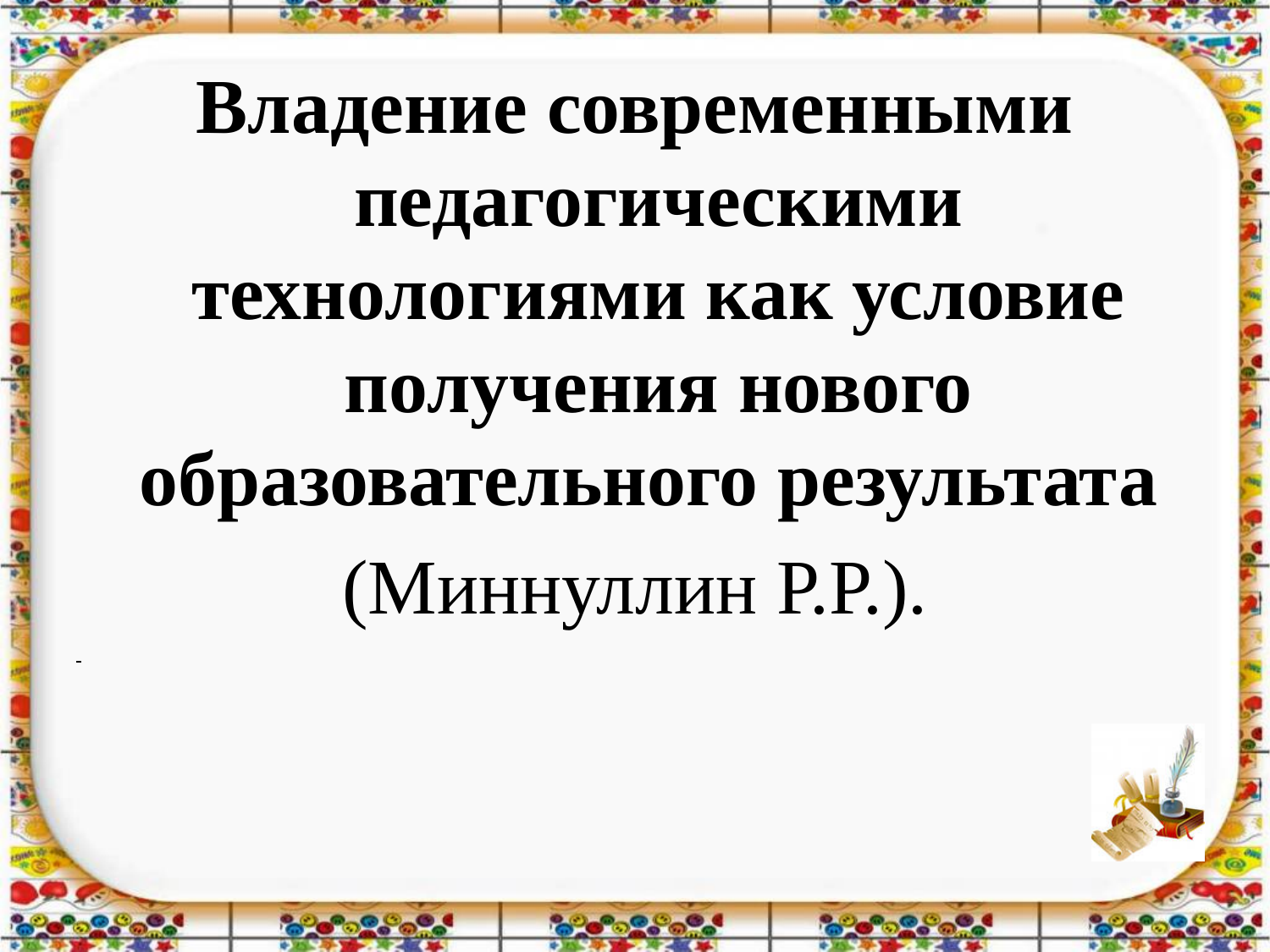

Владение современными педагогическими технологиями как условие получения нового образовательного результата
(Миннуллин Р.Р.).